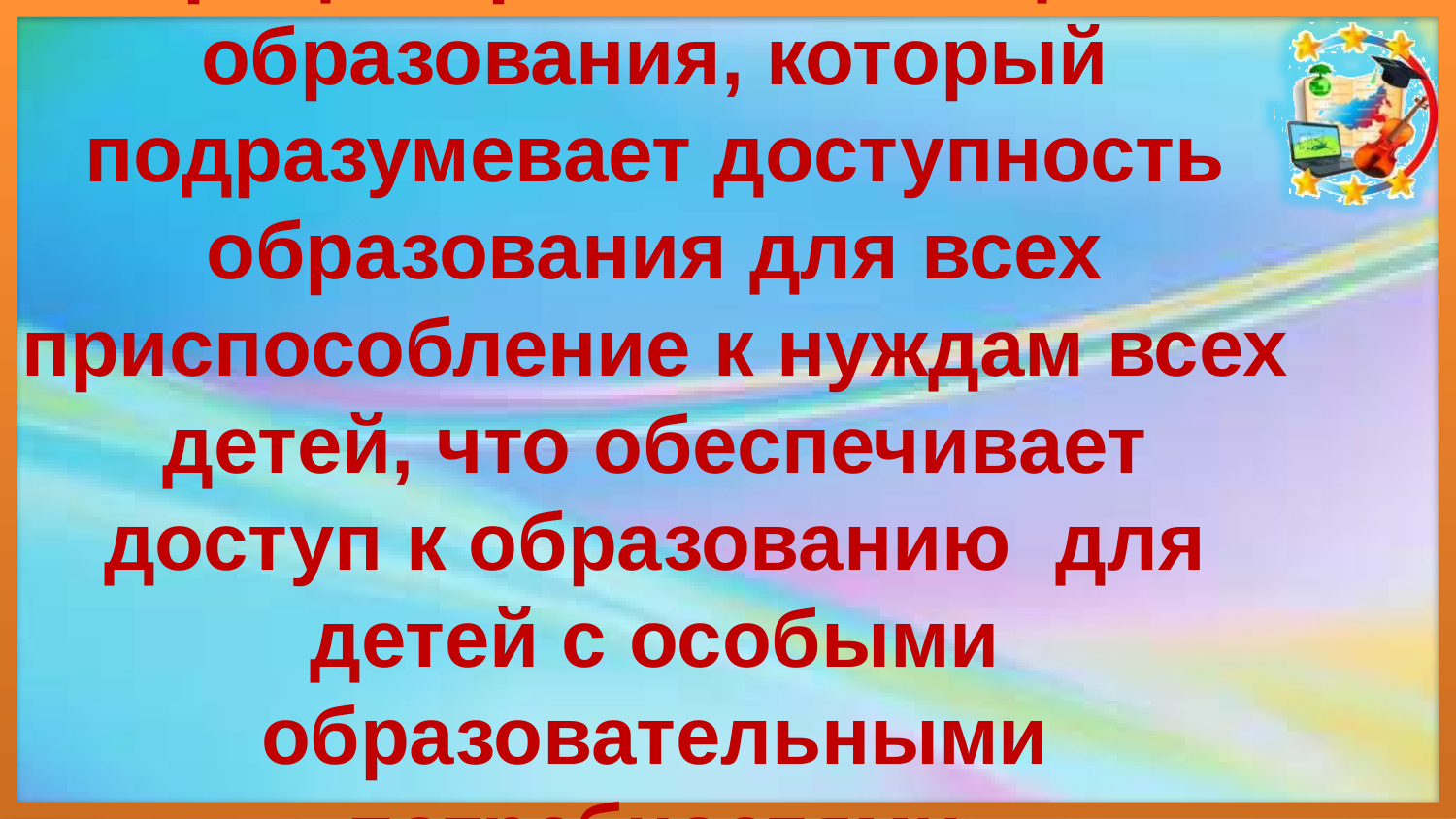

Инклюзивное образование - -процесс развития общего образования, который подразумевает доступность образования для всех приспособление к нуждам всех детей, что обеспечивает доступ к образованию  для детей с особыми образовательными потребностями